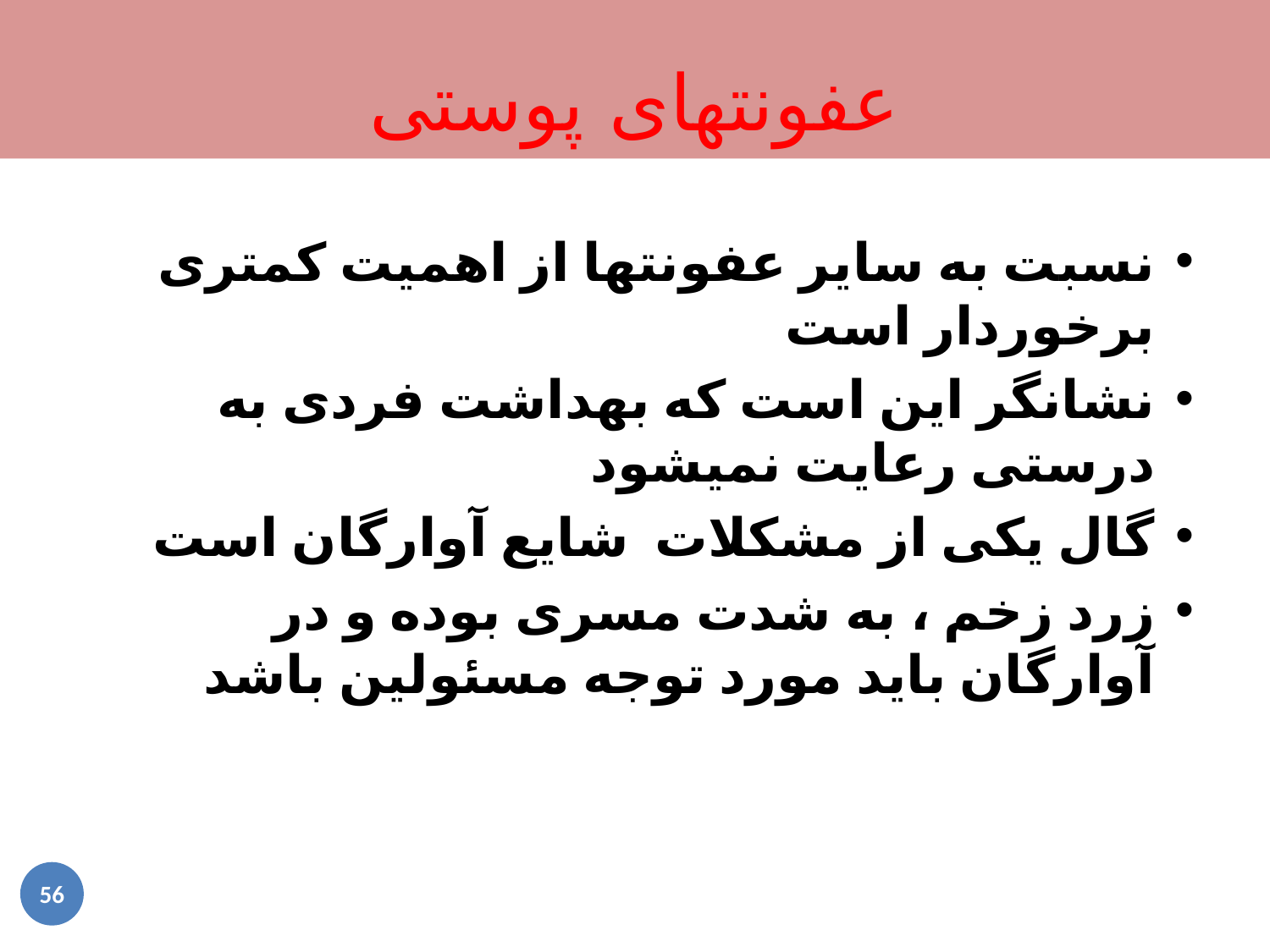

عفونتهای پوستی
نسبت به سایر عفونتها از اهمیت کمتری برخوردار است
نشانگر این است که بهداشت فردی به درستی رعایت نمیشود
گال یکی از مشکلات  شایع آوارگان است
زرد زخم ، به شدت مسری بوده و در آوارگان باید مورد توجه مسئولین باشد
56